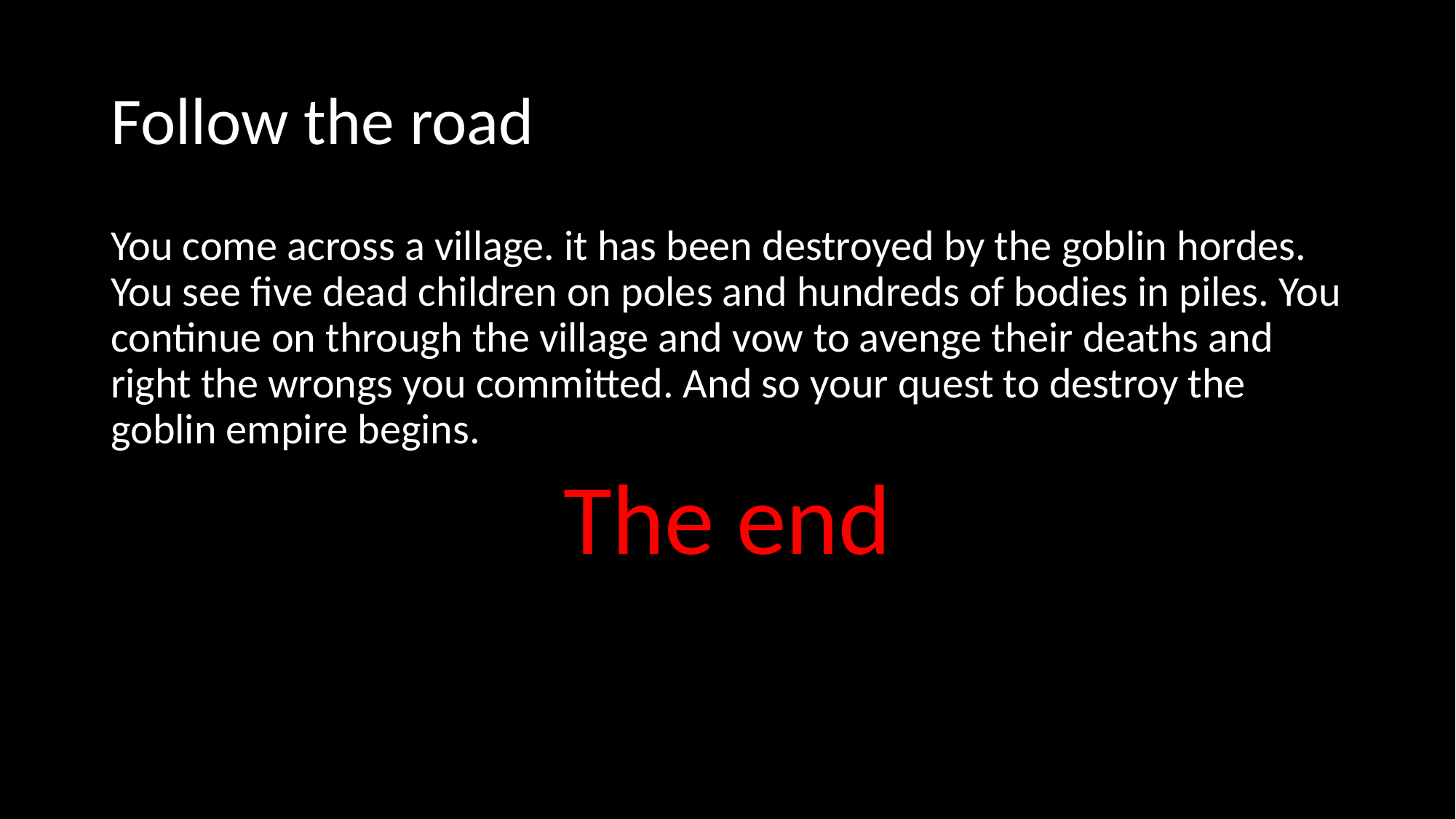

# Follow the road
You come across a village. it has been destroyed by the goblin hordes. You see five dead children on poles and hundreds of bodies in piles. You continue on through the village and vow to avenge their deaths and right the wrongs you committed. And so your quest to destroy the goblin empire begins.
The end